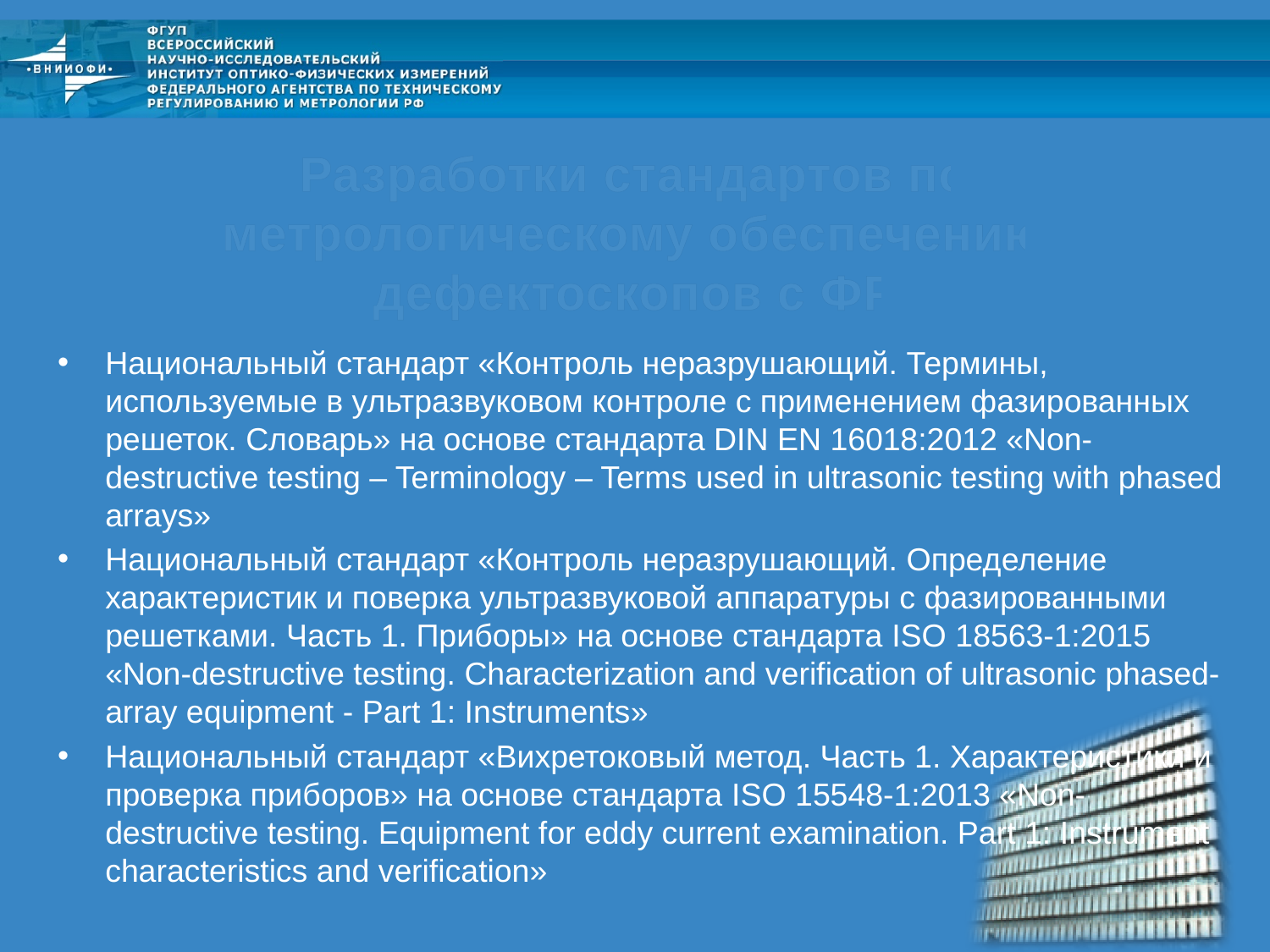

# Разработки стандартов по метрологическому обеспечению дефектоскопов с ФР
Национальный стандарт «Контроль неразрушающий. Термины, используемые в ультразвуковом контроле с применением фазированных решеток. Словарь» на основе стандарта DIN EN 16018:2012 «Non-destructive testing – Terminology – Terms used in ultrasonic testing with phased arrays»
Национальный стандарт «Контроль неразрушающий. Определение характеристик и поверка ультразвуковой аппаратуры с фазированными решетками. Часть 1. Приборы» на основе стандарта ISO 18563-1:2015 «Non-destructive testing. Characterization and verification of ultrasonic phased-array equipment - Part 1: Instruments»
Национальный стандарт «Вихретоковый метод. Часть 1. Характеристики и проверка приборов» на основе стандарта ISO 15548-1:2013 «Non-destructive testing. Equipment for eddy current examination. Part 1: Instrument characteristics and verification»